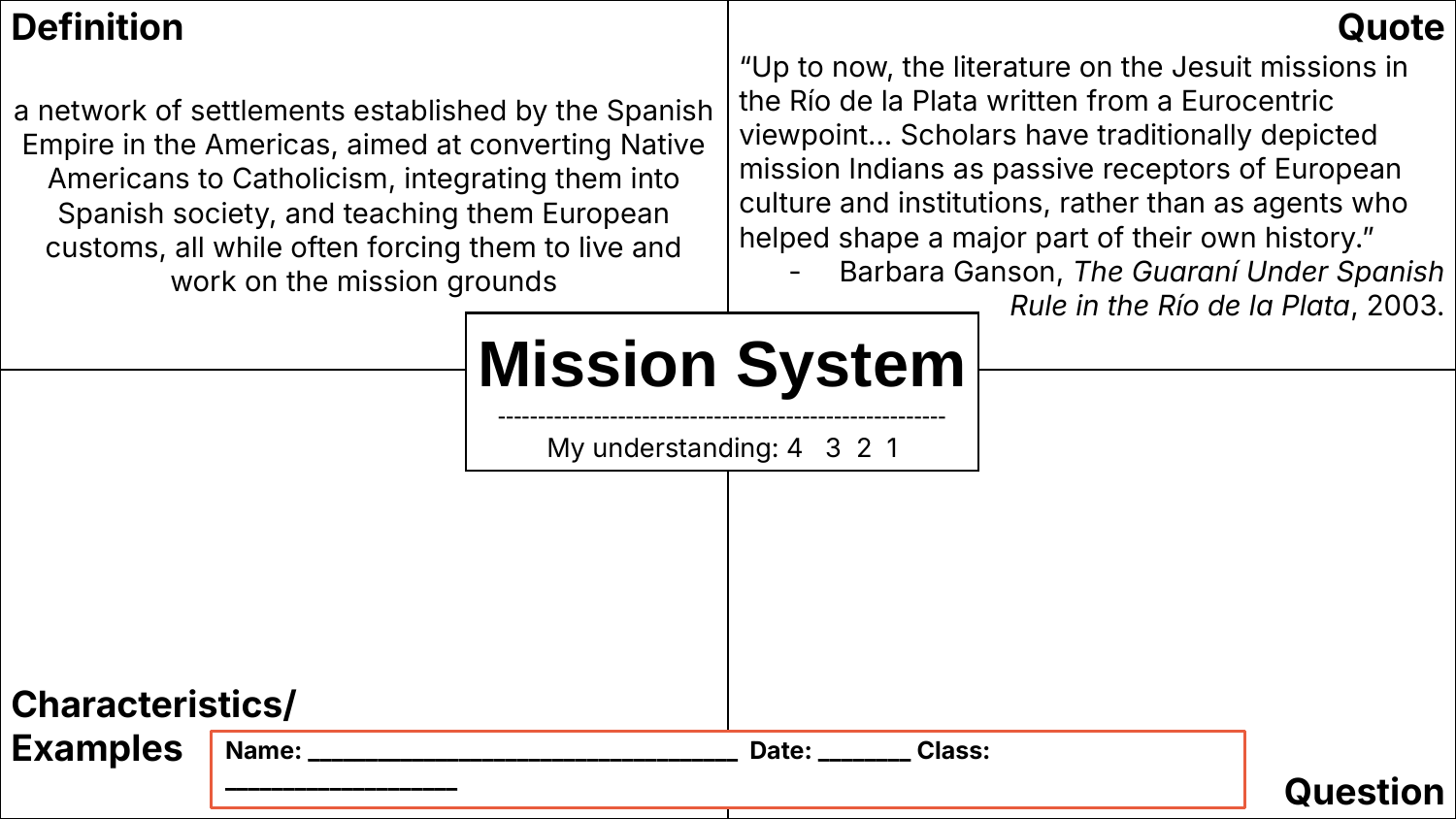

| Definition a network of settlements established by the Spanish Empire in the Americas, aimed at converting Native Americans to Catholicism, integrating them into Spanish society, and teaching them European customs, all while often forcing them to live and work on the mission grounds | Quote “Up to now, the literature on the Jesuit missions in the Río de la Plata written from a Eurocentric viewpoint… Scholars have traditionally depicted mission Indians as passive receptors of European culture and institutions, rather than as agents who helped shape a major part of their own history.” Barbara Ganson, The Guaraní Under Spanish Rule in the Río de la Plata, 2003. |
| --- | --- |
| Characteristics/ Examples | Question |
Mission System
--------------------------------------------------------
My understanding: 4   3  2  1
Name: _____________________________________  Date: ________ Class: ____________________